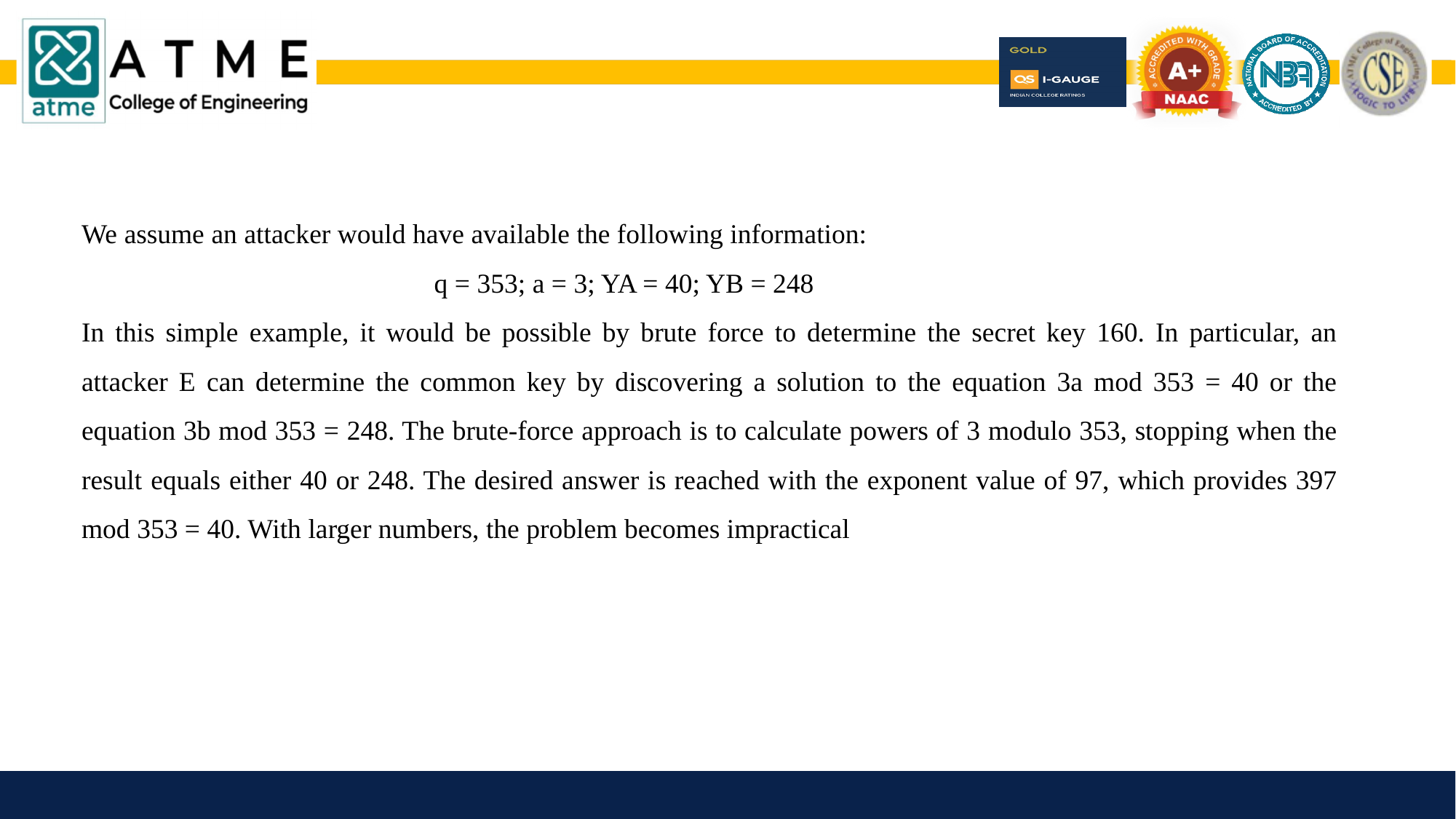

We assume an attacker would have available the following information:
                                                   q = 353; a = 3; YA = 40; YB = 248
In this simple example, it would be possible by brute force to determine the secret key 160. In particular, an attacker E can determine the common key by discovering a solution to the equation 3a mod 353 = 40 or the equation 3b mod 353 = 248. The brute-force approach is to calculate powers of 3 modulo 353, stopping when the result equals either 40 or 248. The desired answer is reached with the exponent value of 97, which provides 397 mod 353 = 40. With larger numbers, the problem becomes impractical